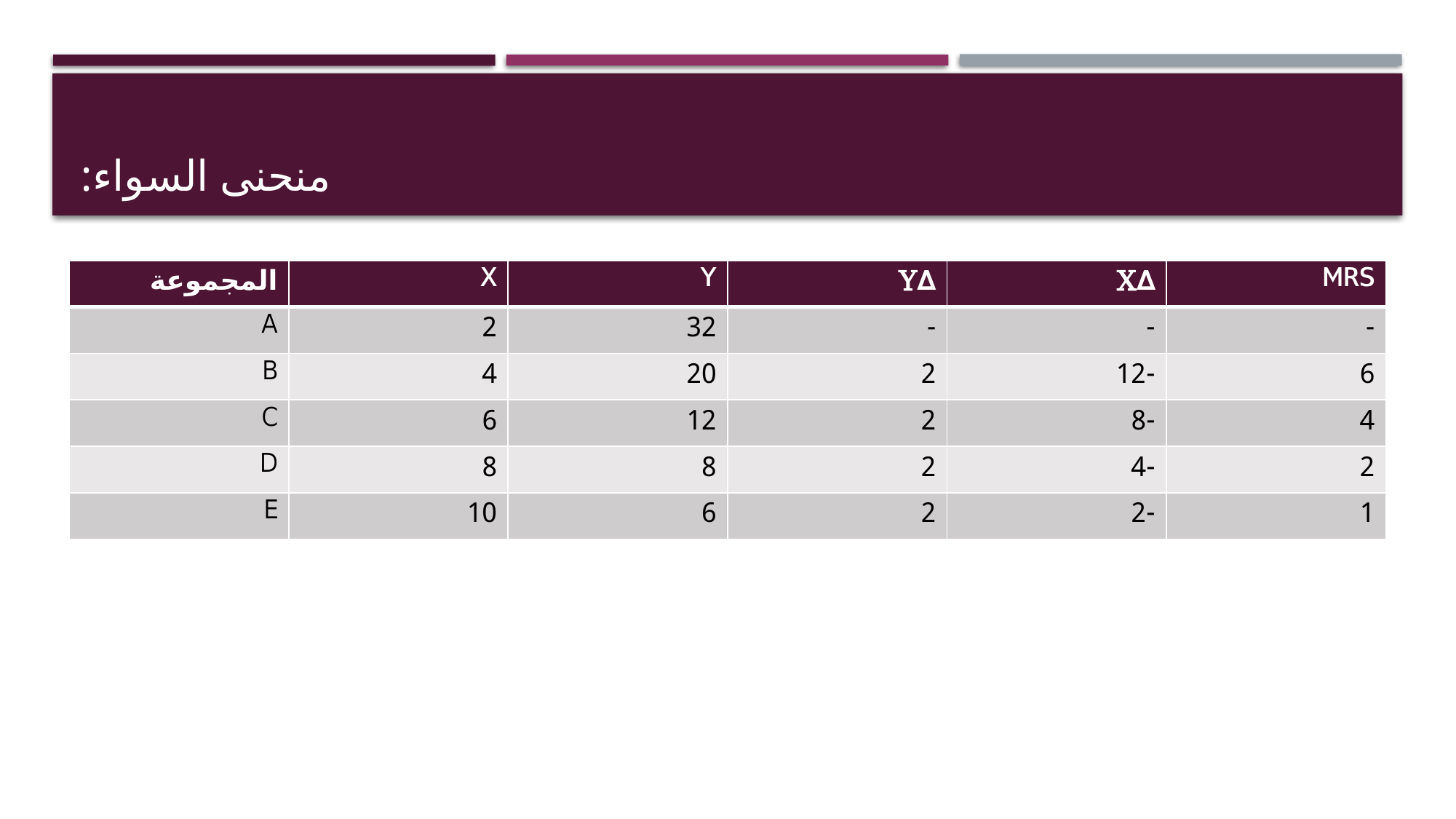

# منحنى السواء:
| المجموعة | X | Y | ∆Y | ∆X | MRS |
| --- | --- | --- | --- | --- | --- |
| A | 2 | 32 | - | - | - |
| B | 4 | 20 | 2 | -12 | 6 |
| C | 6 | 12 | 2 | -8 | 4 |
| D | 8 | 8 | 2 | -4 | 2 |
| E | 10 | 6 | 2 | -2 | 1 |